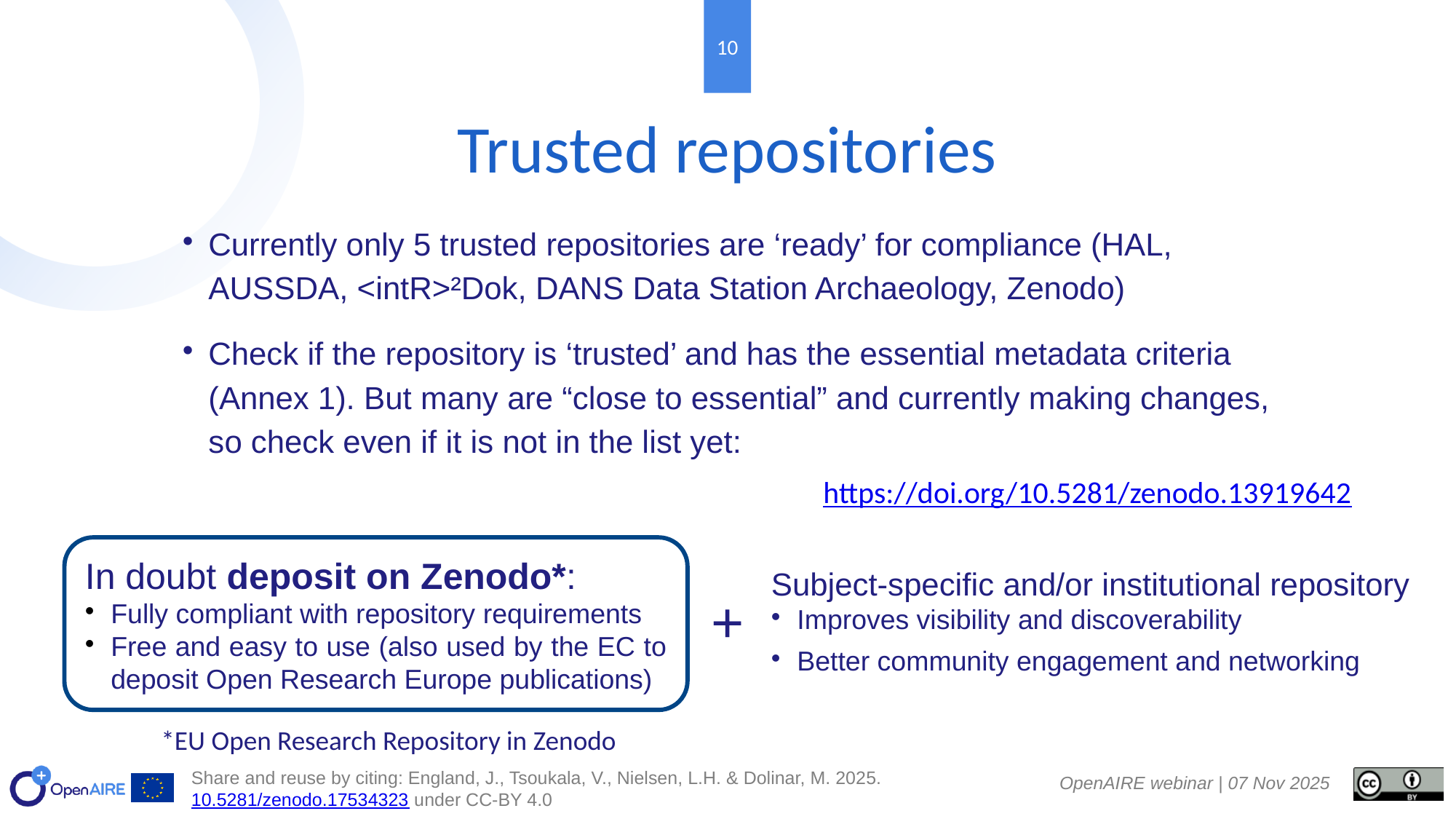

10
# Trusted repositories
Currently only 5 trusted repositories are ‘ready’ for compliance (HAL, AUSSDA, <intR>²Dok, DANS Data Station Archaeology, Zenodo)
Check if the repository is ‘trusted’ and has the essential metadata criteria (Annex 1). But many are “close to essential” and currently making changes, so check even if it is not in the list yet:
https://doi.org/10.5281/zenodo.13919642
In doubt deposit on Zenodo*:
Fully compliant with repository requirements
Free and easy to use (also used by the EC to deposit Open Research Europe publications)
Subject-specific and/or institutional repository
Improves visibility and discoverability
Better community engagement and networking
+
*EU Open Research Repository in Zenodo